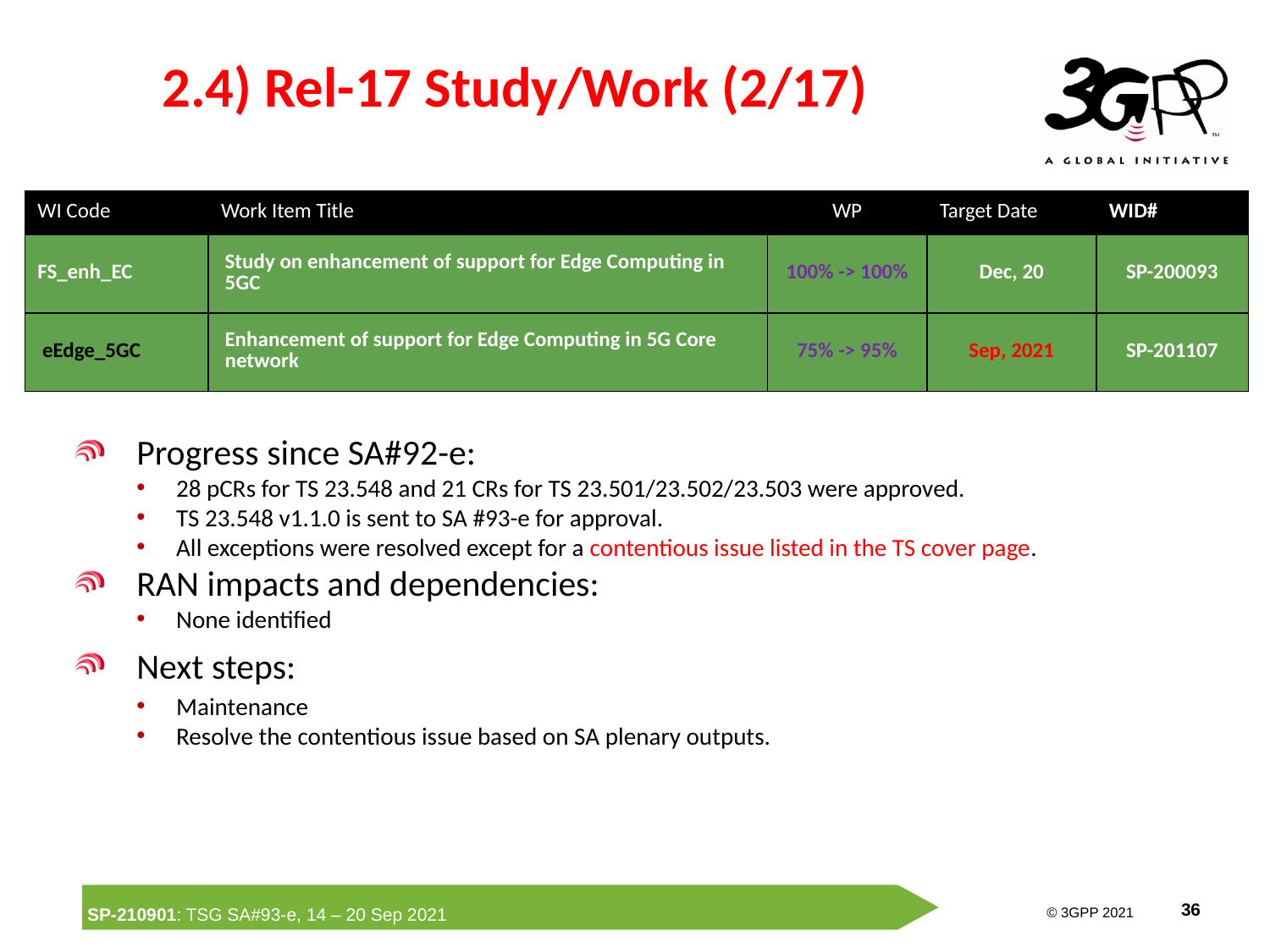

2.4) Rel-17 Study/Work (2/17)
| WI Code | Work Item Title | WP | Target Date | WID# |
| --- | --- | --- | --- | --- |
| FS\_enh\_EC | Study on enhancement of support for Edge Computing in 5GC | 100% -> 100% | Dec, 20 | SP-200093 |
| eEdge\_5GC | Enhancement of support for Edge Computing in 5G Core network | 75% -> 95% | Sep, 2021 | SP-201107 |
Progress since SA#92-e:
28 pCRs for TS 23.548 and 21 CRs for TS 23.501/23.502/23.503 were approved.
TS 23.548 v1.1.0 is sent to SA #93-e for approval.
All exceptions were resolved except for a contentious issue listed in the TS cover page.
RAN impacts and dependencies:
None identified
Next steps:
Maintenance
Resolve the contentious issue based on SA plenary outputs.